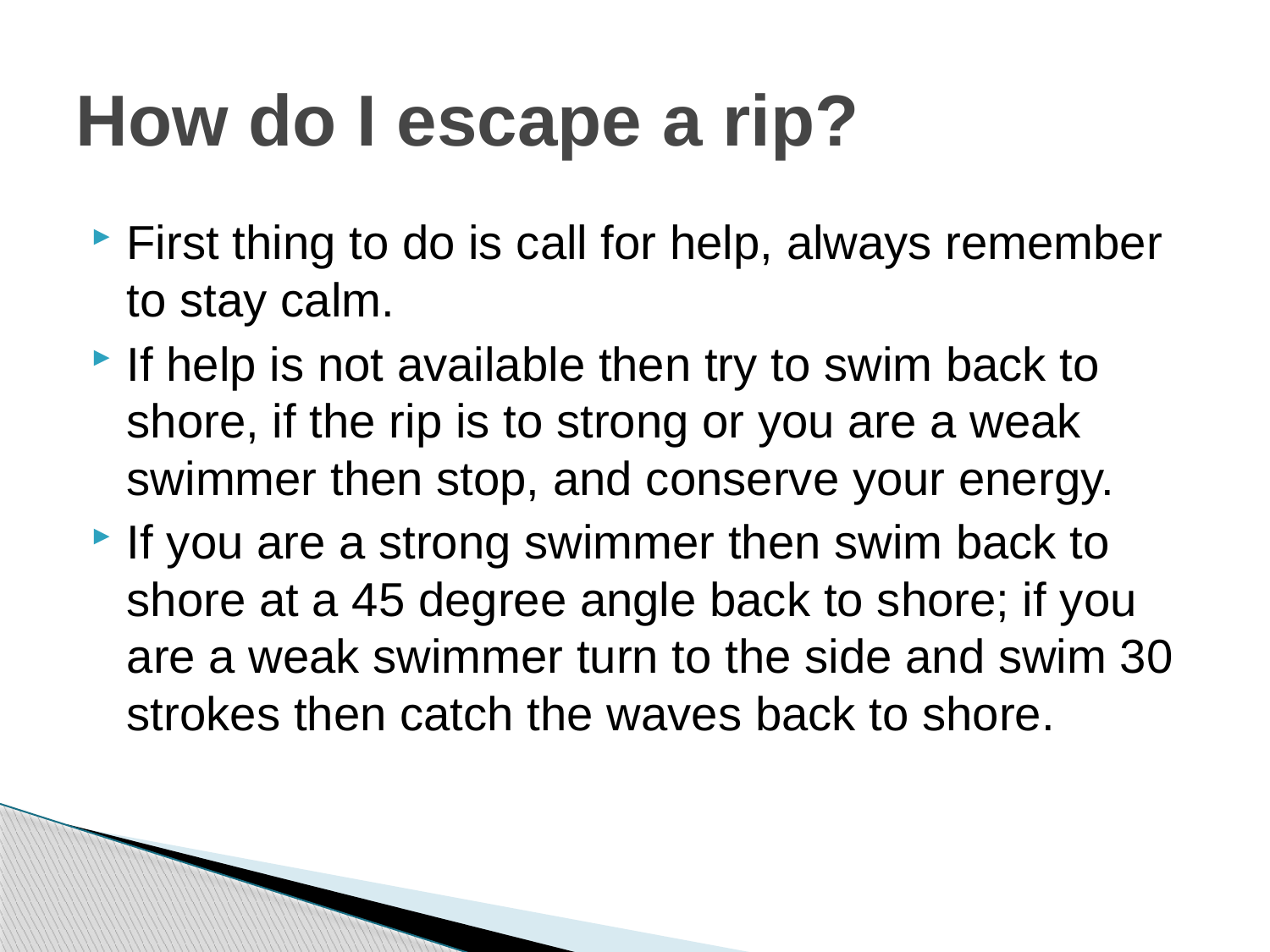

# How do I escape a rip?
First thing to do is call for help, always remember to stay calm.
If help is not available then try to swim back to shore, if the rip is to strong or you are a weak swimmer then stop, and conserve your energy.
If you are a strong swimmer then swim back to shore at a 45 degree angle back to shore; if you are a weak swimmer turn to the side and swim 30 strokes then catch the waves back to shore.